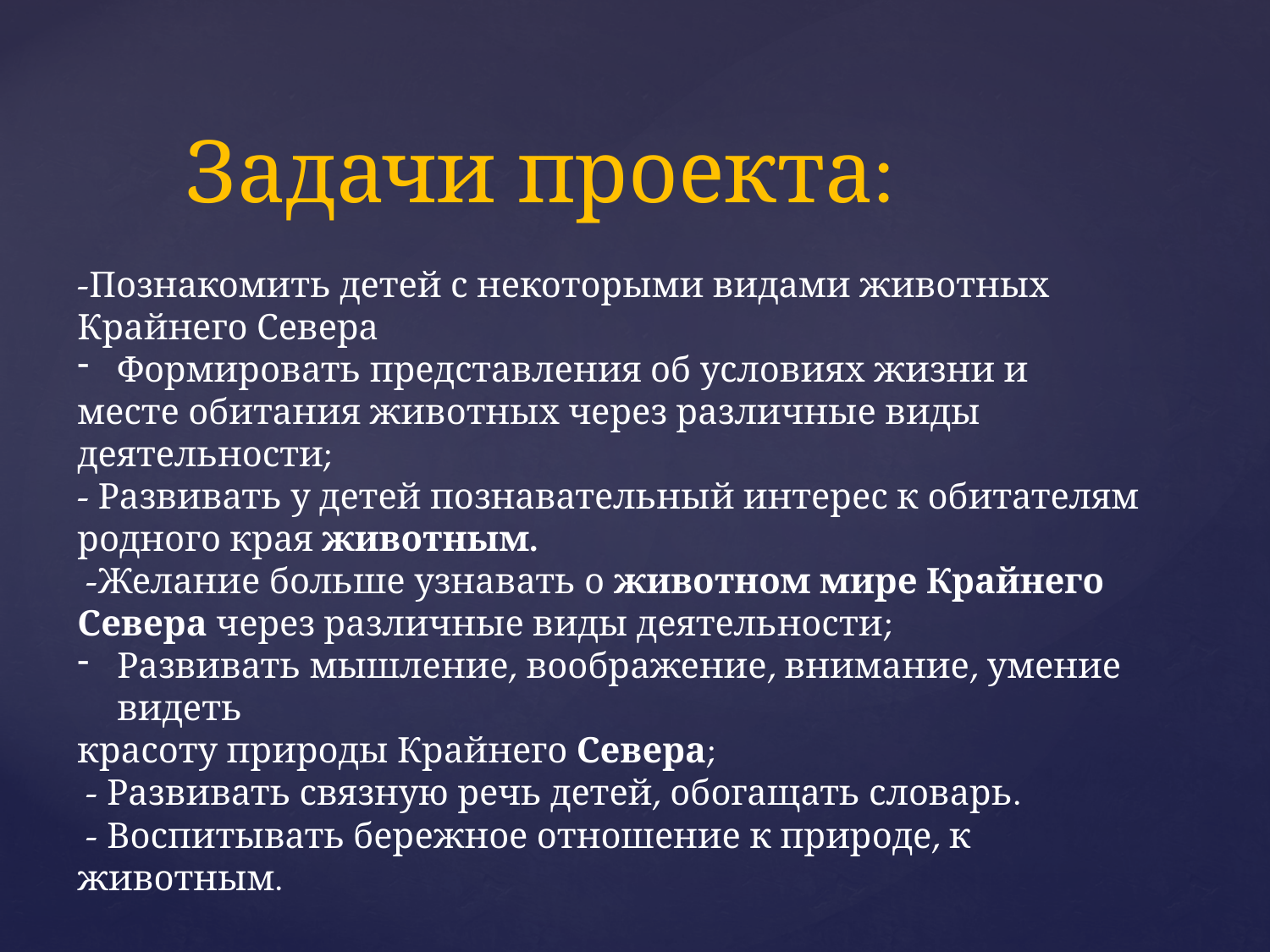

# Задачи проекта:
-Познакомить детей с некоторыми видами животных  Крайнего Севера
Формировать представления об условиях жизни и
месте обитания животных через различные виды деятельности;
- Развивать у детей познавательный интерес к обитателям родного края животным.
 -Желание больше узнавать о животном мире Крайнего Севера через различные виды деятельности;
Развивать мышление, воображение, внимание, умение видеть
красоту природы Крайнего Севера;
 - Развивать связную речь детей, обогащать словарь.
 - Воспитывать бережное отношение к природе, к животным.